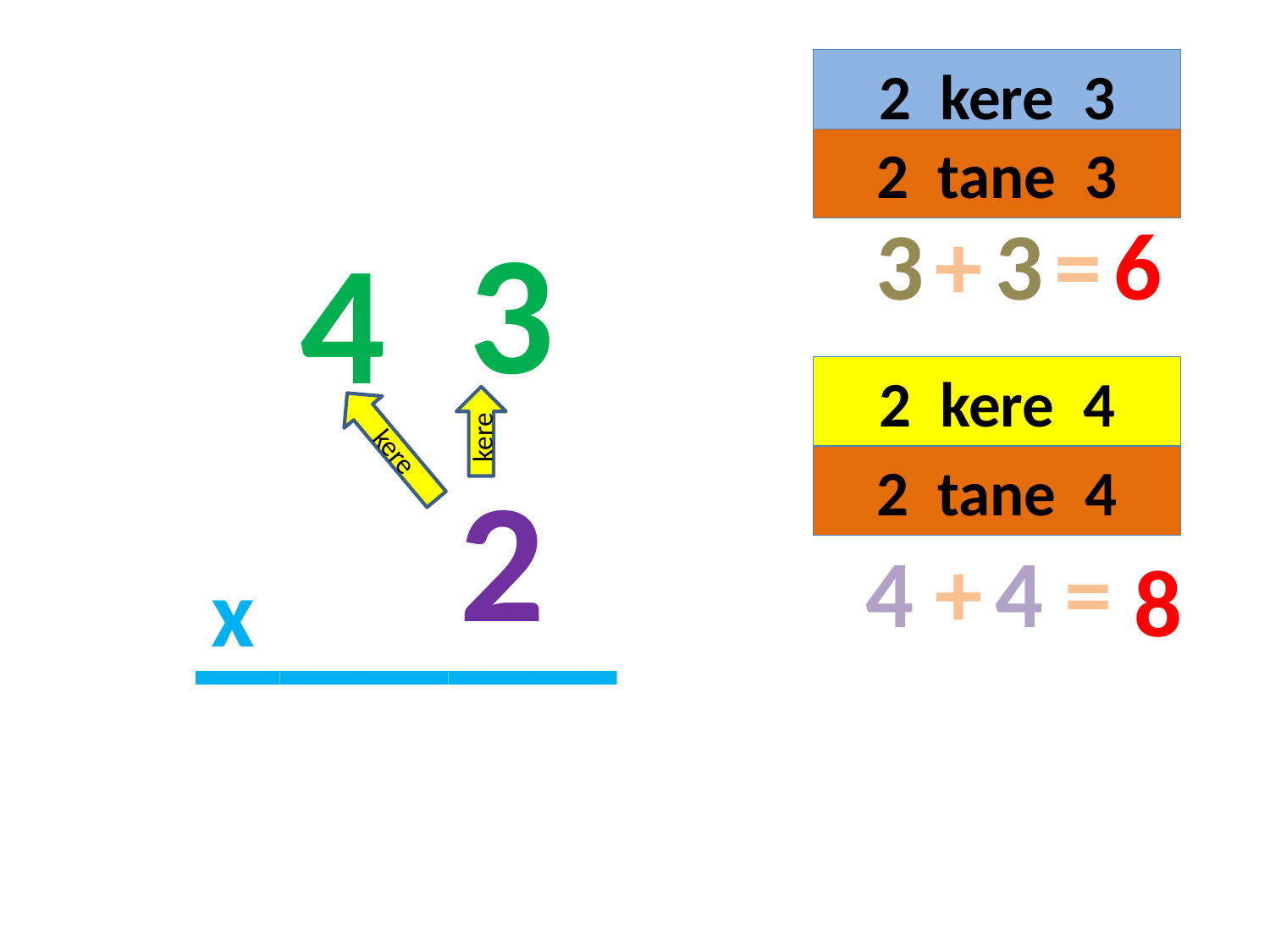

2  kere  3
2  tane  3
3
3
+
3
=
6
4
#

2  kere  4
kere
kere

2
2  tane  4
_____
4
+
4
=
8
x